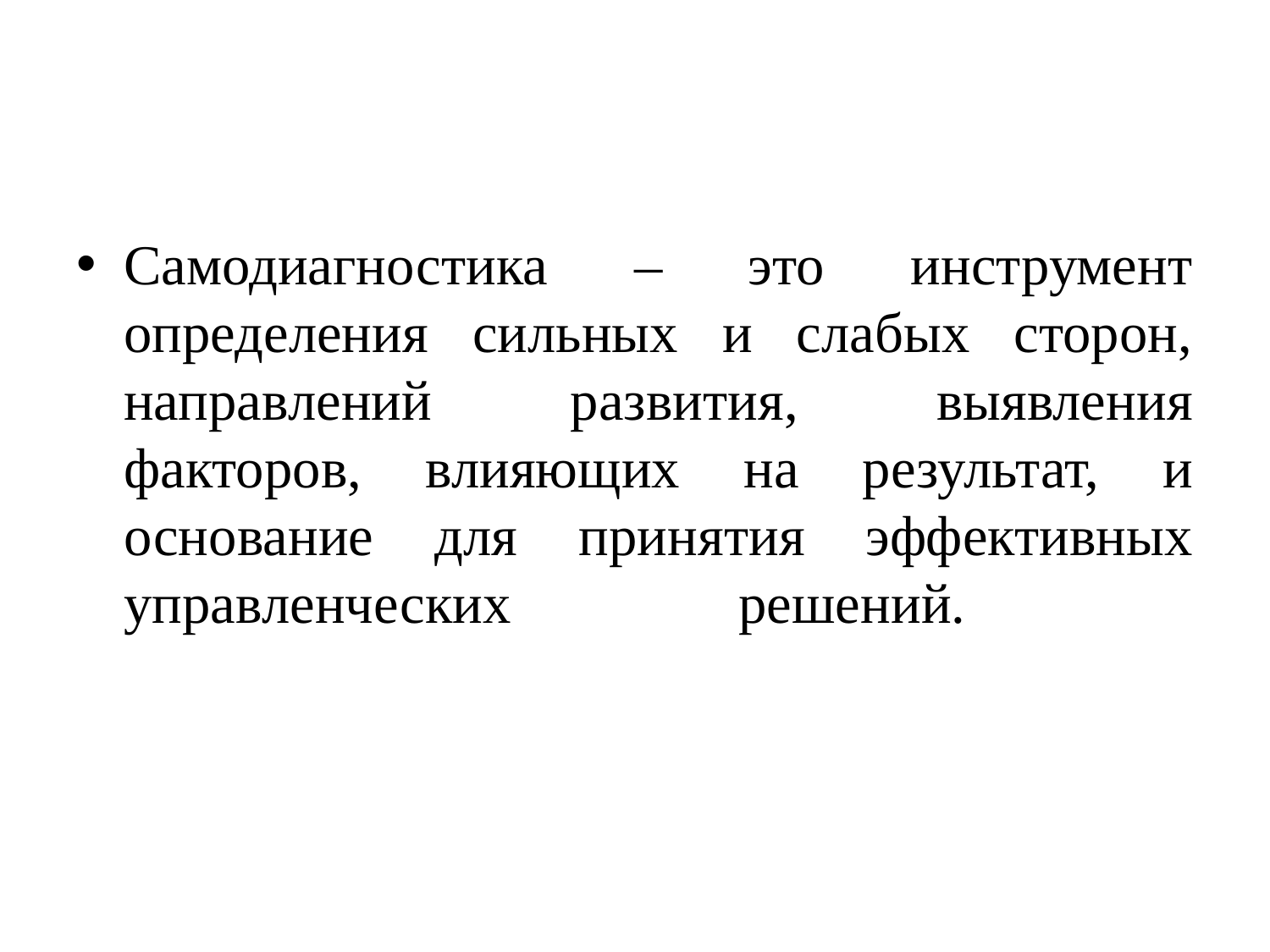

#
Самодиагностика – это инструмент определения сильных и слабых сторон,
направлений развития, выявления факторов, влияющих на результат, и основание для принятия эффективных управленческих решений.